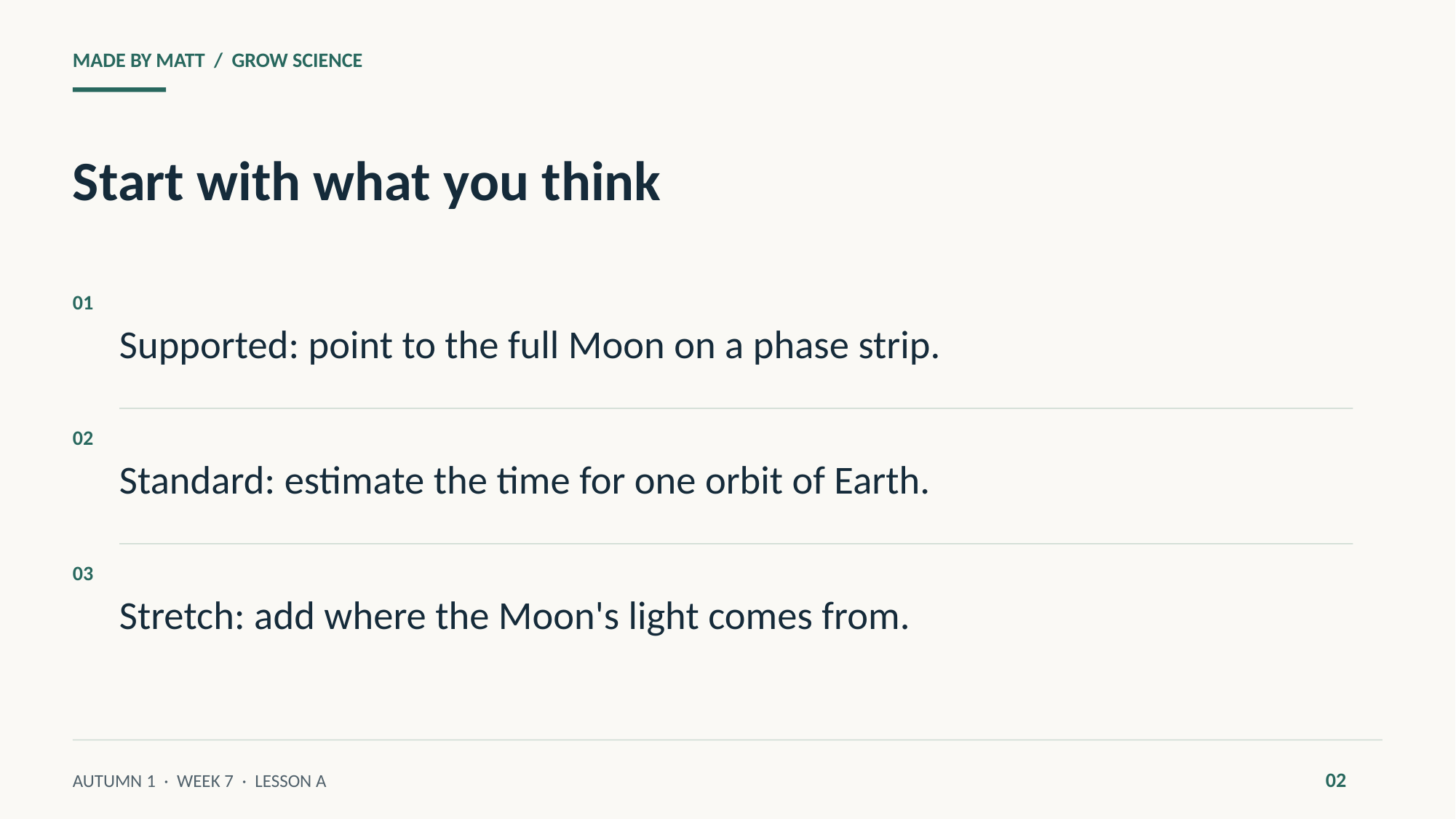

MADE BY MATT  /  GROW SCIENCE

Start with what you think
Supported: point to the full Moon on a phase strip.
01

Standard: estimate the time for one orbit of Earth.
02

Stretch: add where the Moon's light comes from.
03

02
AUTUMN 1  ·  WEEK 7  ·  LESSON A